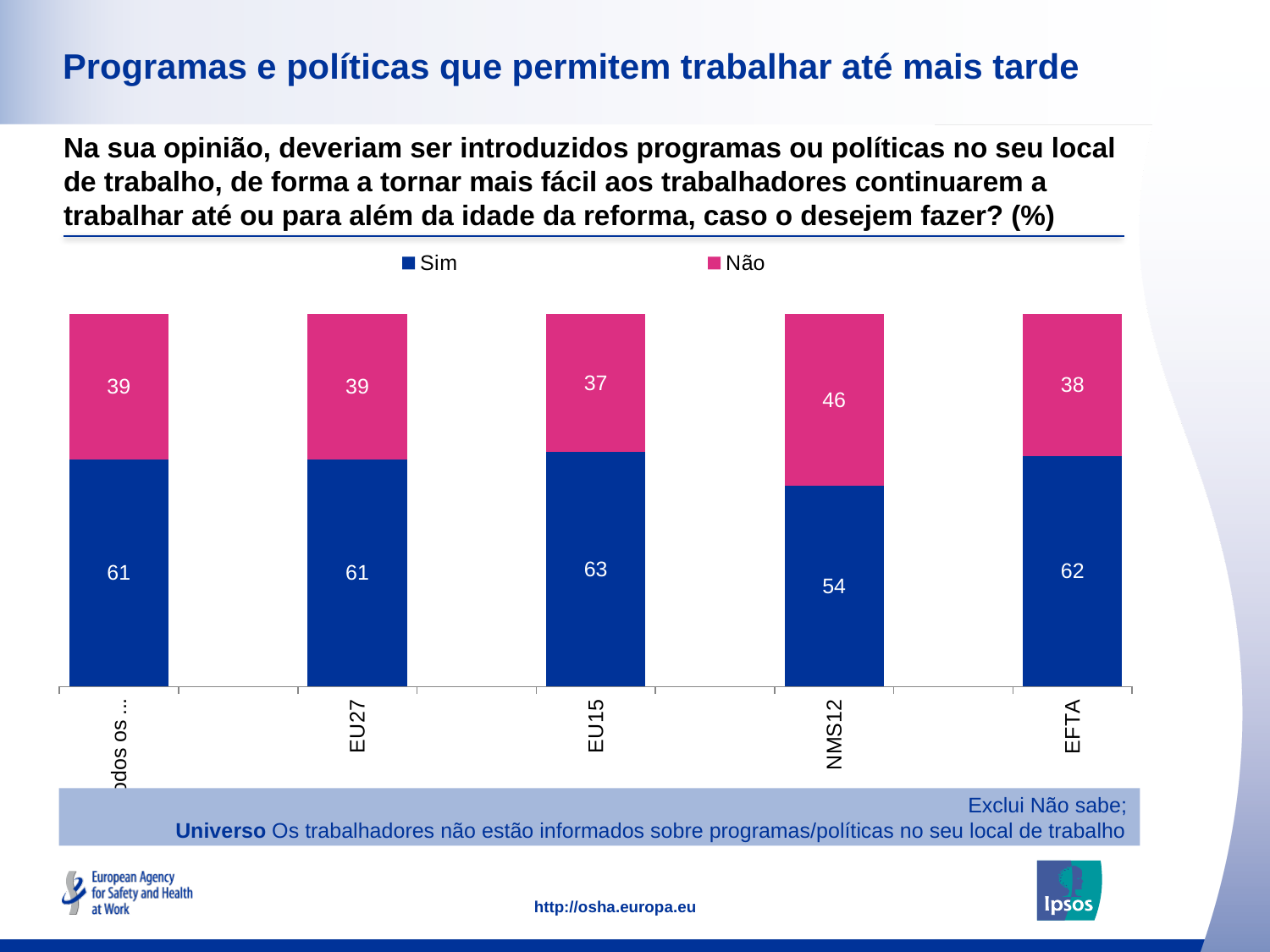

### Chart: Ipsos Ribbon Rules

| Category |  |
|---|---|
Programas e políticas que permitem trabalhar até mais tarde
Na sua opinião, deveriam ser introduzidos programas ou políticas no seu local de trabalho, de forma a tornar mais fácil aos trabalhadores continuarem a trabalhar até ou para além da idade da reforma, caso o desejem fazer? (%)

### Chart

| Category | Sim | Não |
|---|---|---|
| Todos os países | 61.0 | 39.0 |
|  | None | None |
| EU27 | 61.0 | 39.0 |
|  | None | None |
| EU15 | 63.0 | 37.0 |
|  | None | None |
| NMS12 | 54.0 | 46.0 |
|  | None | None |
| EFTA | 62.0 | 38.0 |
Exclui Não sabe;
 Universo Os trabalhadores não estão informados sobre programas/políticas no seu local de trabalho